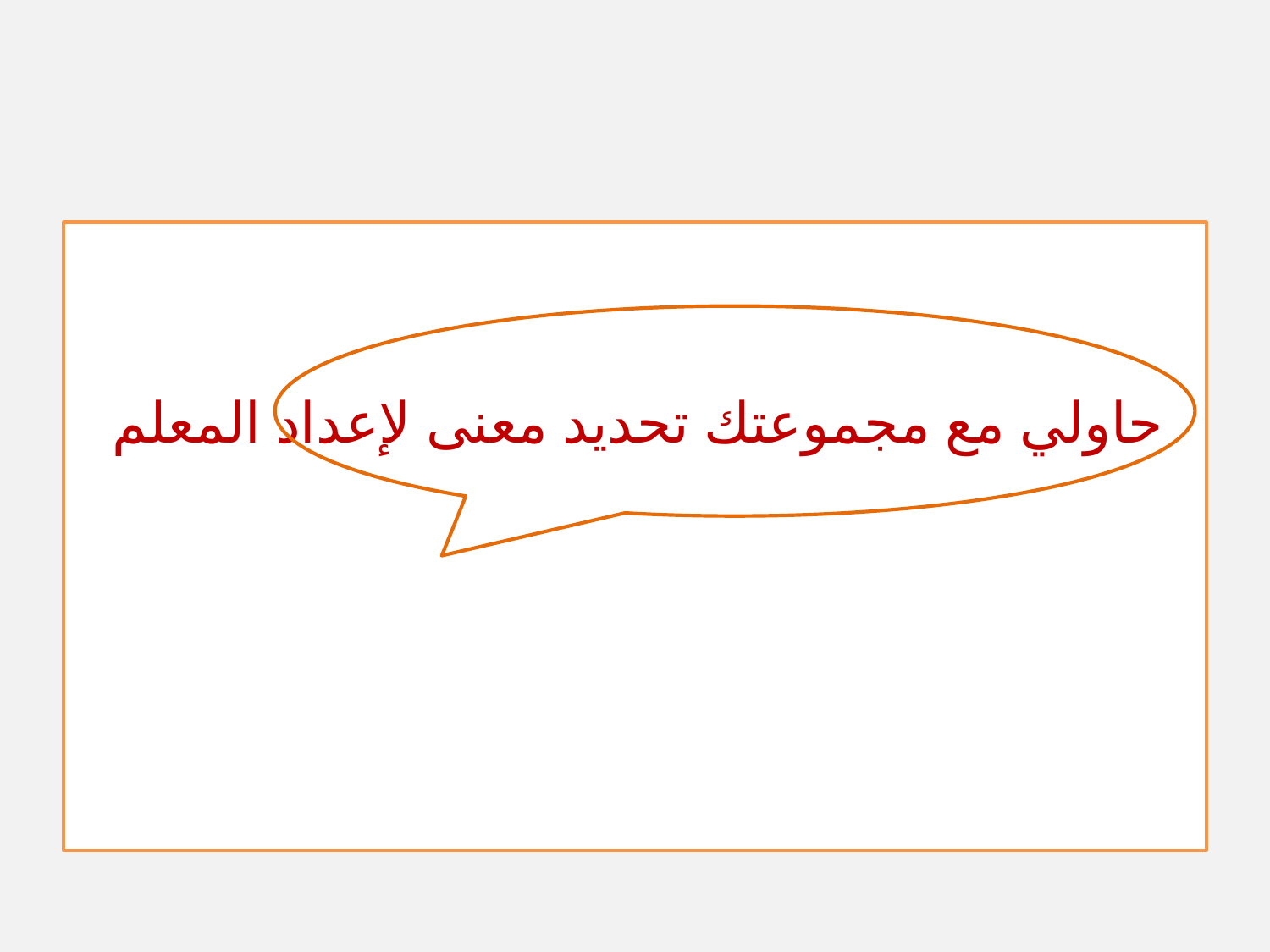

حاولي مع مجموعتك تحديد معنى لإعداد المعلم